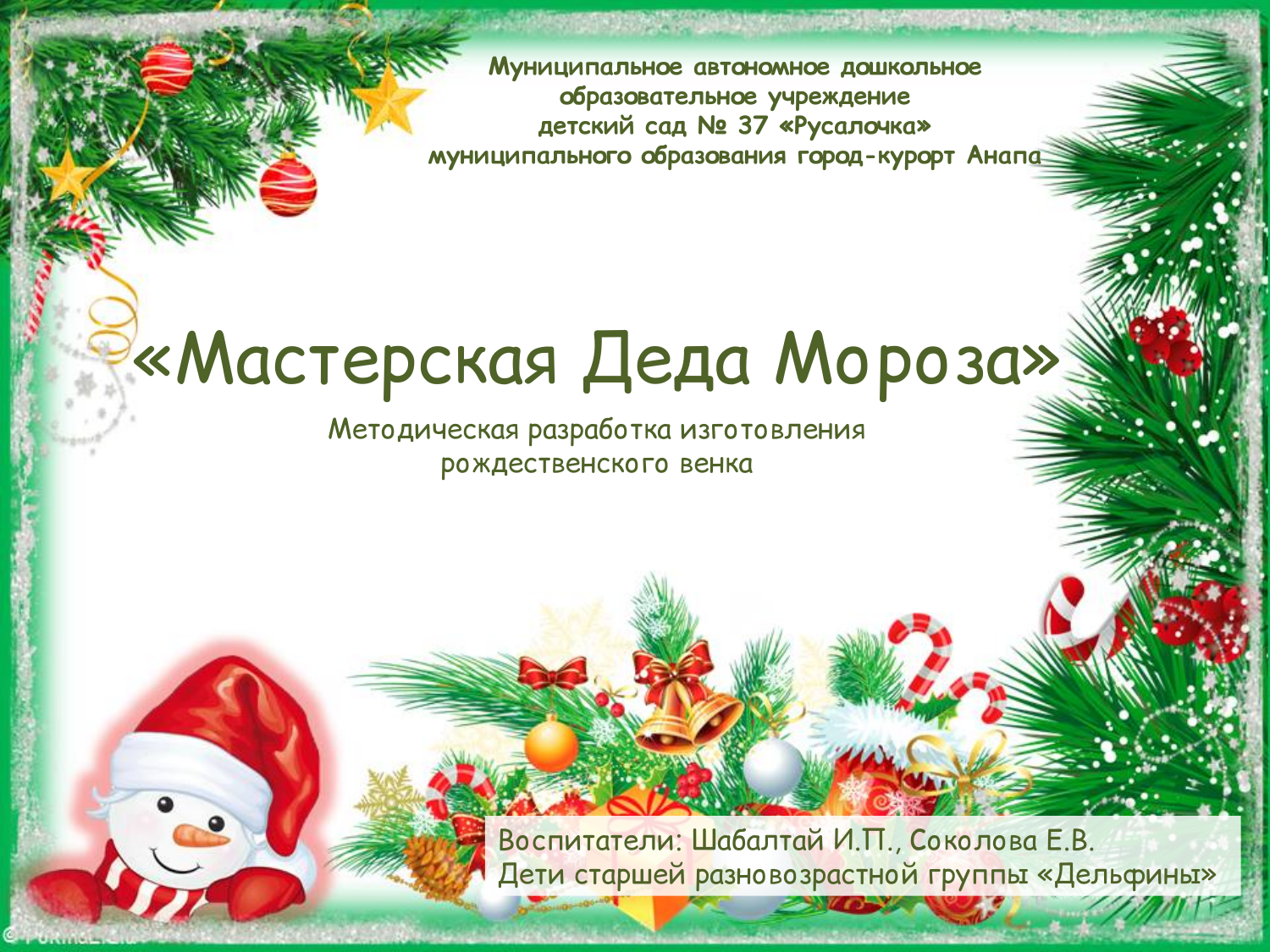

Муниципальное автономное дошкольное образовательное учреждение
детский сад № 37 «Русалочка»
муниципального образования город-курорт Анапа
«Мастерская Деда Мороза»
Методическая разработка изготовления рождественского венка
Воспитатели: Шабалтай И.П., Соколова Е.В.
Дети старшей разновозрастной группы «Дельфины»